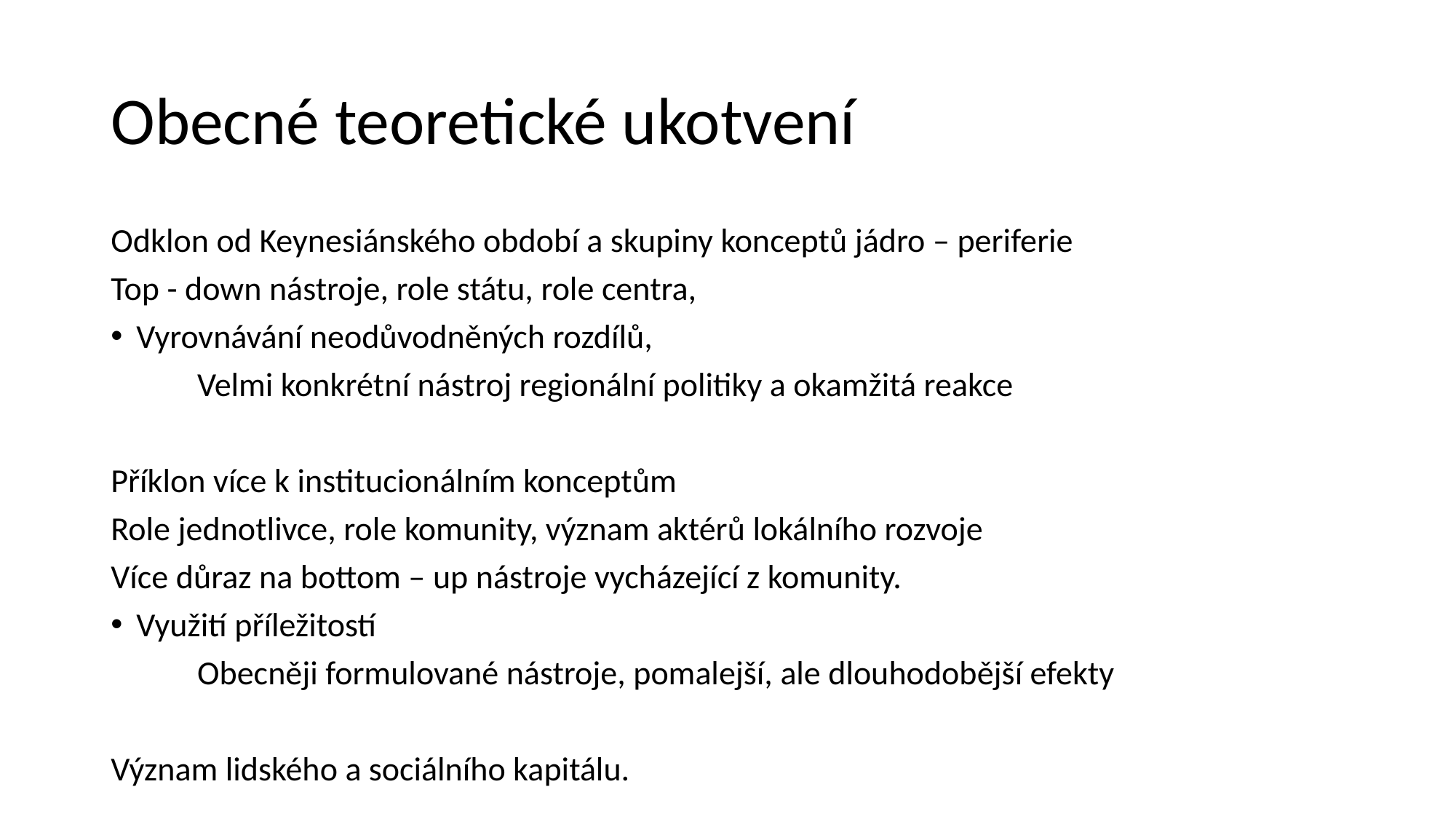

# Obecné teoretické ukotvení
Odklon od Keynesiánského období a skupiny konceptů jádro – periferie
Top - down nástroje, role státu, role centra,
Vyrovnávání neodůvodněných rozdílů,
	Velmi konkrétní nástroj regionální politiky a okamžitá reakce

Příklon více k institucionálním konceptům
Role jednotlivce, role komunity, význam aktérů lokálního rozvoje
Více důraz na bottom – up nástroje vycházející z komunity.
Využití příležitostí
	Obecněji formulované nástroje, pomalejší, ale dlouhodobější efekty

Význam lidského a sociálního kapitálu.